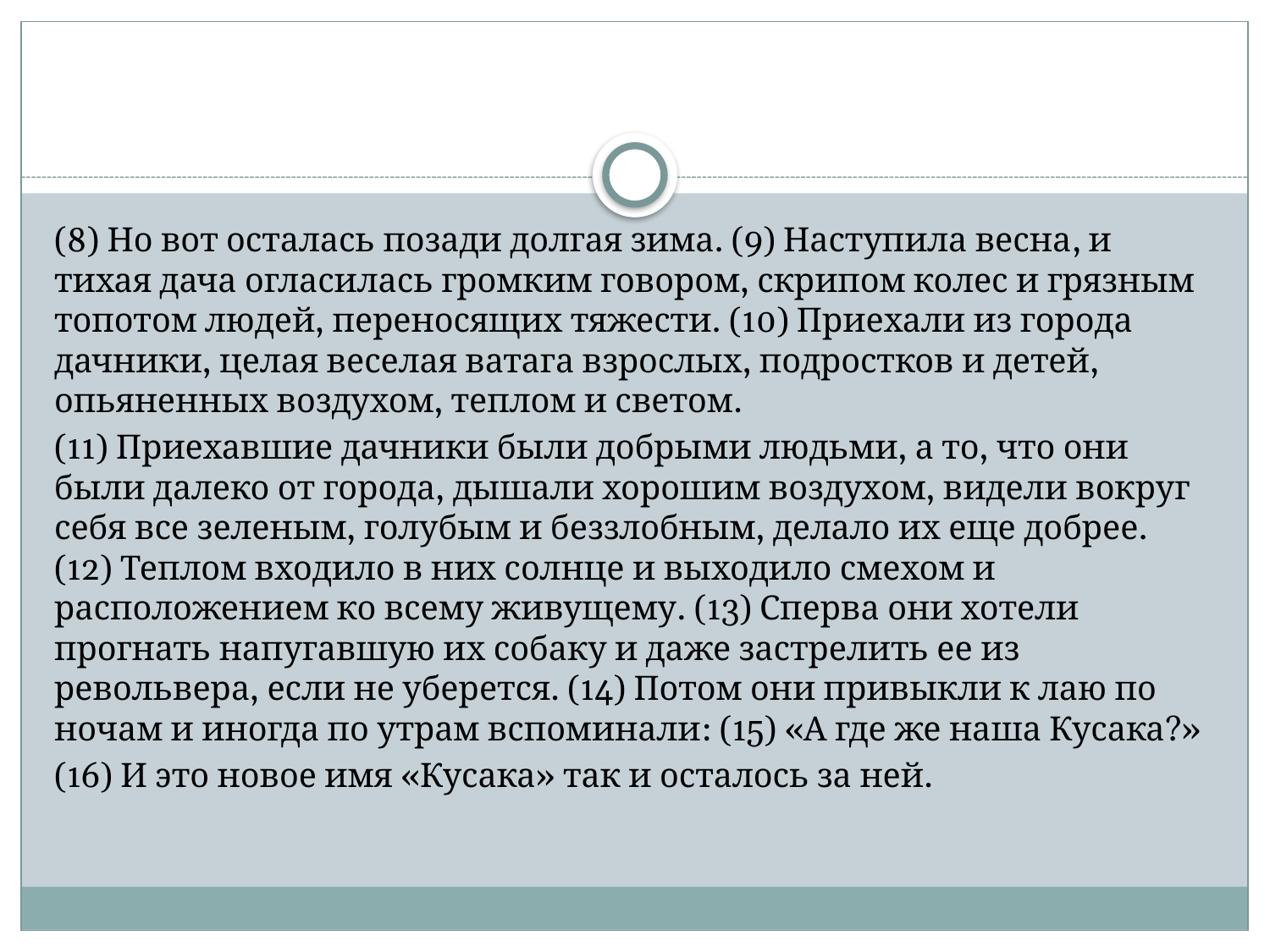

#
(8) Но вот осталась позади долгая зима. (9) Наступи­ла весна, и тихая дача огласилась громким говором, скрипом колес и грязным топотом людей, переносящих тяжести. (10) Приехали из города дачники, целая весе­лая ватага взрослых, подростков и детей, опьяненных воздухом, теплом и светом.
(11) Приехавшие дачники были добрыми людьми, а то, что они были далеко от города, дышали хорошим воздухом, видели вокруг себя все зеленым, голубым и беззлобным, делало их еще добрее. (12) Теплом входило в них солнце и выходило смехом и расположением ко все­му живущему. (13) Сперва они хотели прогнать напугав­шую их собаку и даже застрелить ее из револьвера, если не уберется. (14) Потом они привыкли к лаю по ночам и иногда по утрам вспоминали: (15) «А где же наша Кусака?»
(16) И это новое имя «Кусака» так и осталось за ней.